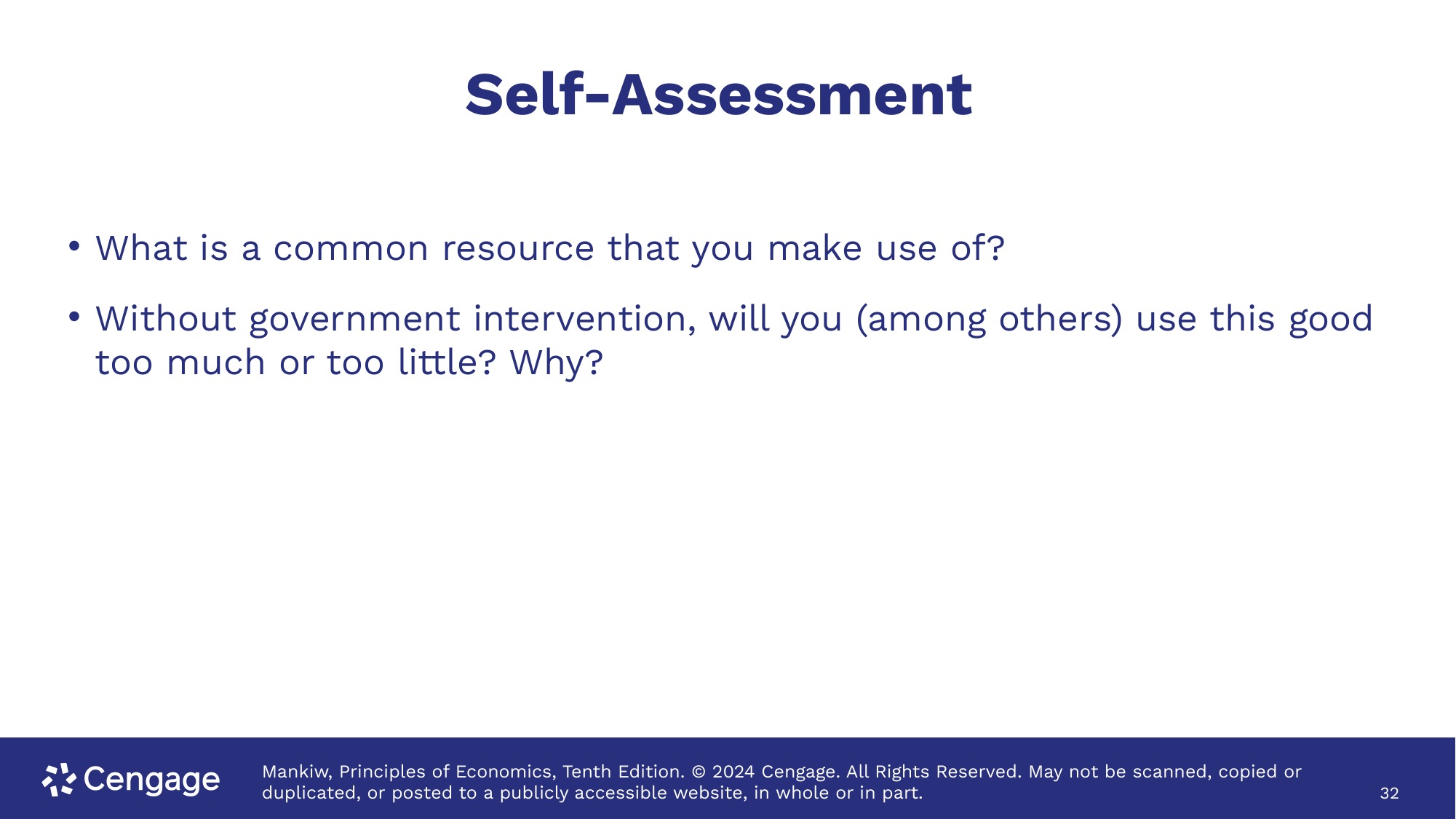

# Self-Assessment
What is a common resource that you make use of?
Without government intervention, will you (among others) use this good too much or too little? Why?